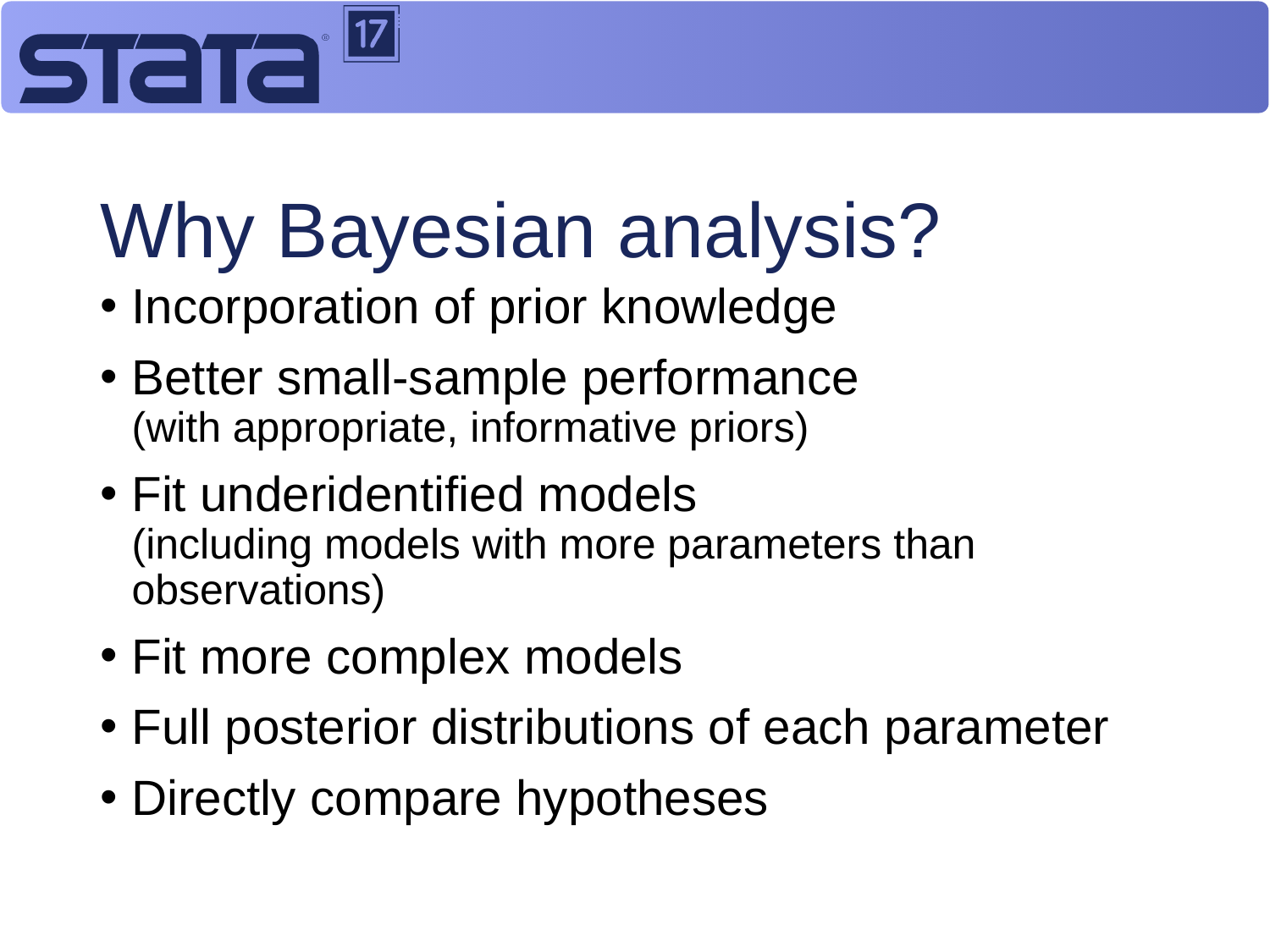

# Why Bayesian analysis?
Incorporation of prior knowledge
Better small-sample performance                      (with appropriate, informative priors)
Fit underidentified models                           (including models with more parameters than observations)
Fit more complex models
Full posterior distributions of each parameter
Directly compare hypotheses